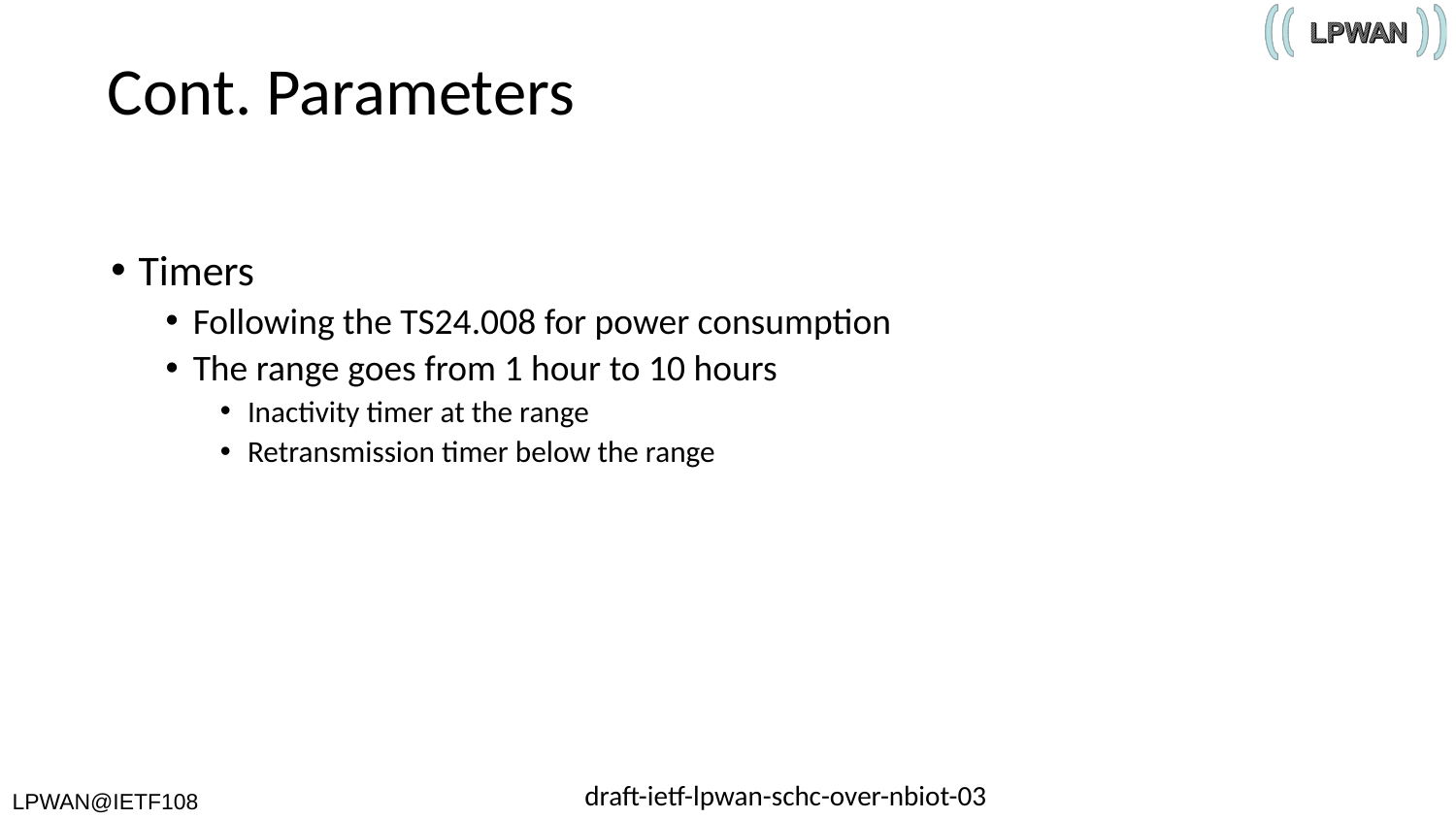

# Cont. Parameters
Timers
Following the TS24.008 for power consumption
The range goes from 1 hour to 10 hours
Inactivity timer at the range
Retransmission timer below the range

draft-ietf-lpwan-schc-over-nbiot-03